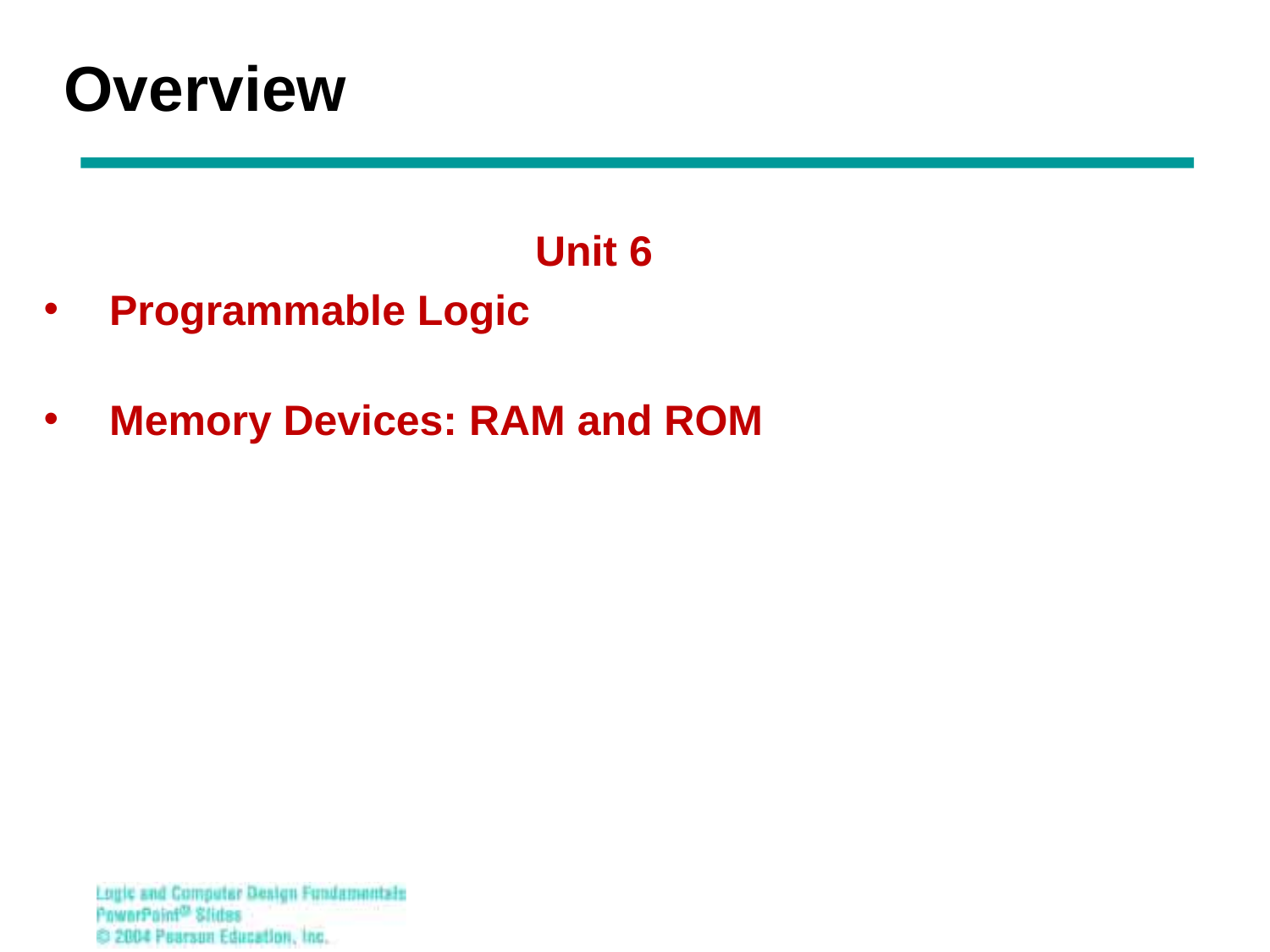

# Overview
Unit 6
   Programmable Logic

   Memory Devices: RAM and ROM